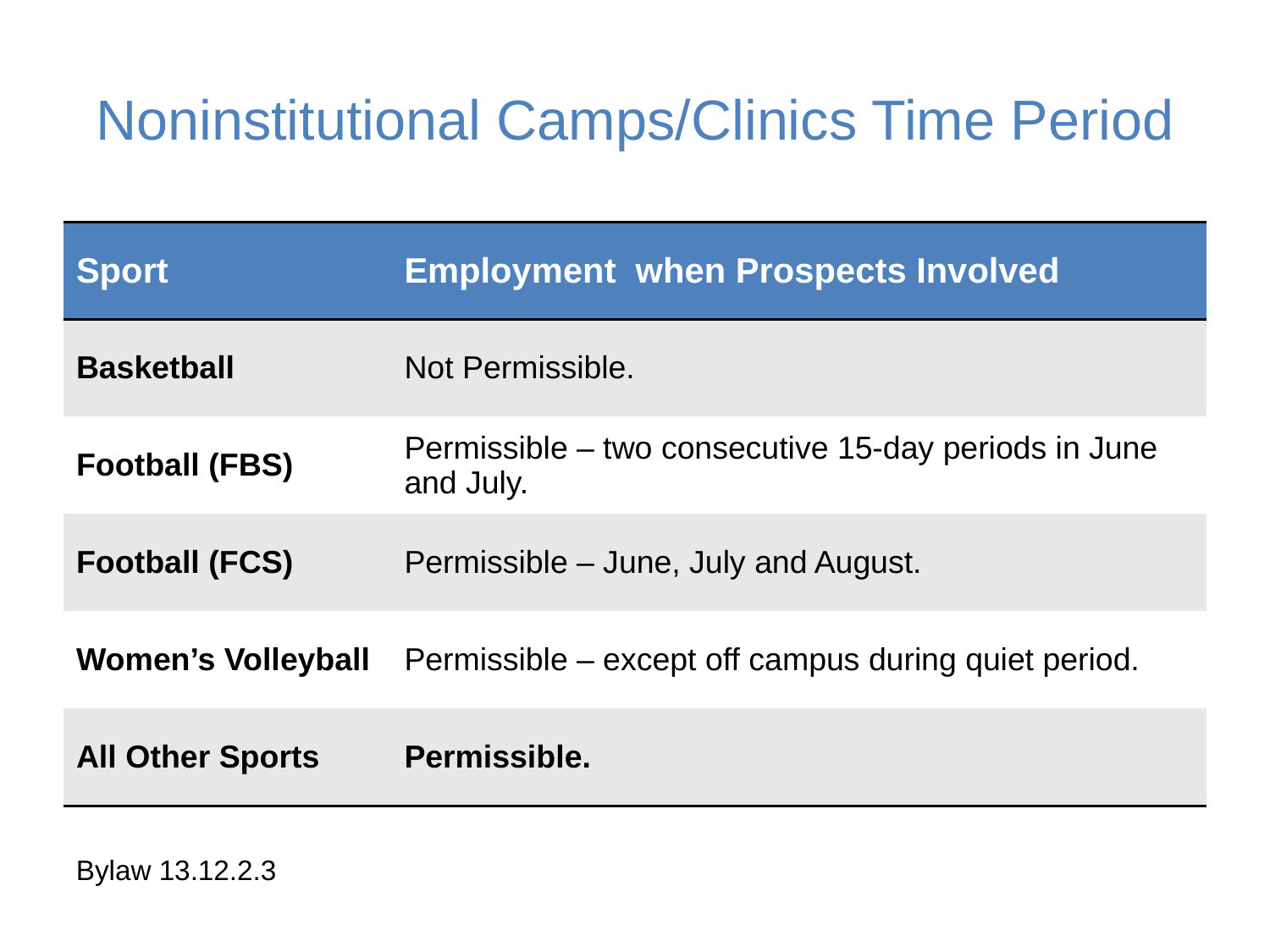

# Noninstitutional Camps/Clinics Time Period
| Sport | Employment when Prospects Involved |
| --- | --- |
| Basketball | Not Permissible. |
| Football (FBS) | Permissible – two consecutive 15-day periods in June and July. |
| Football (FCS) | Permissible – June, July and August. |
| Women’s Volleyball | Permissible – except off campus during quiet period. |
| All Other Sports | Permissible. |
Bylaw 13.12.2.3